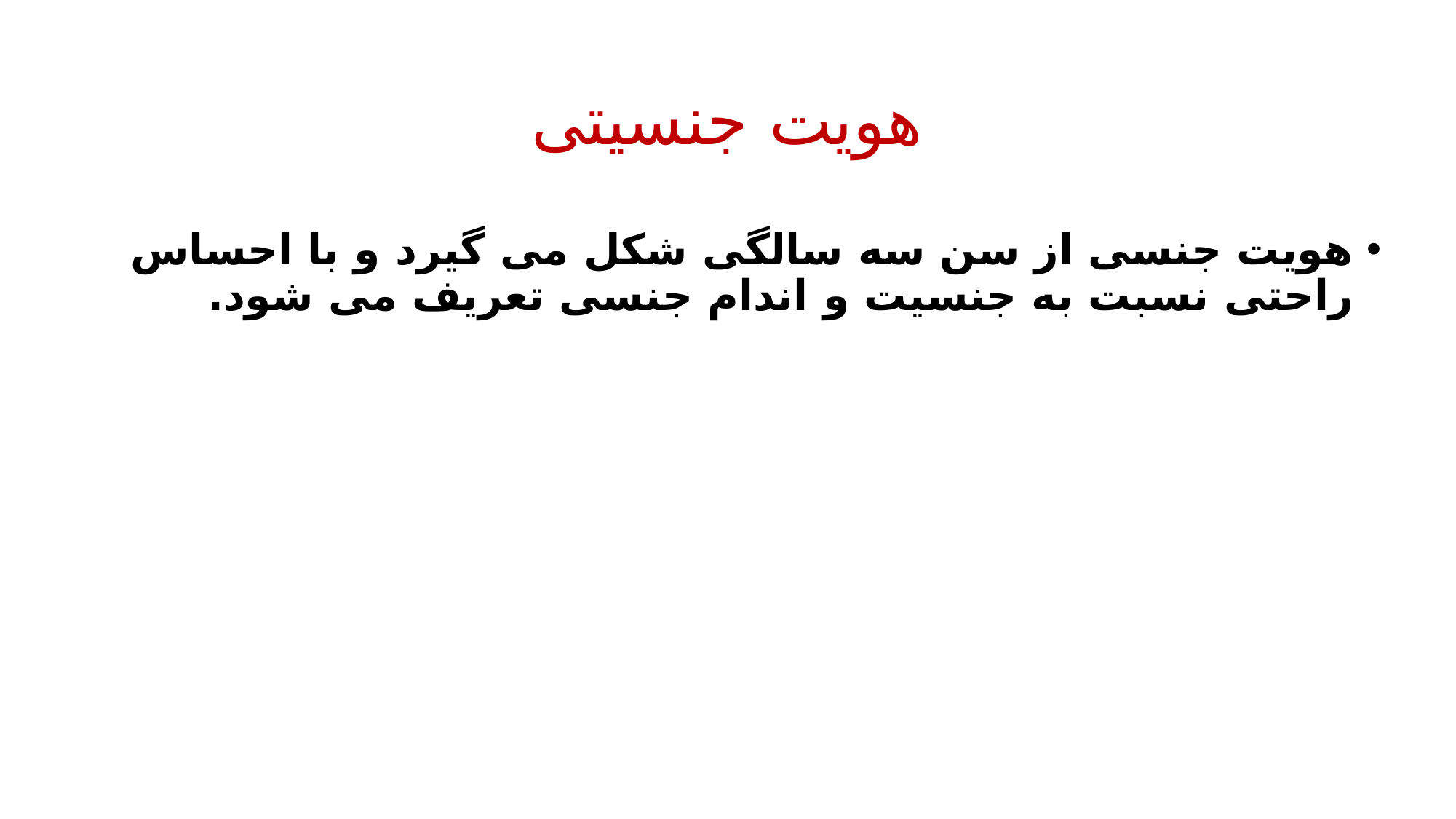

# هویت جنسیتی
هویت جنسی از سن سه سالگی شکل می گیرد و با احساس راحتی نسبت به جنسیت و اندام جنسی تعریف می شود.